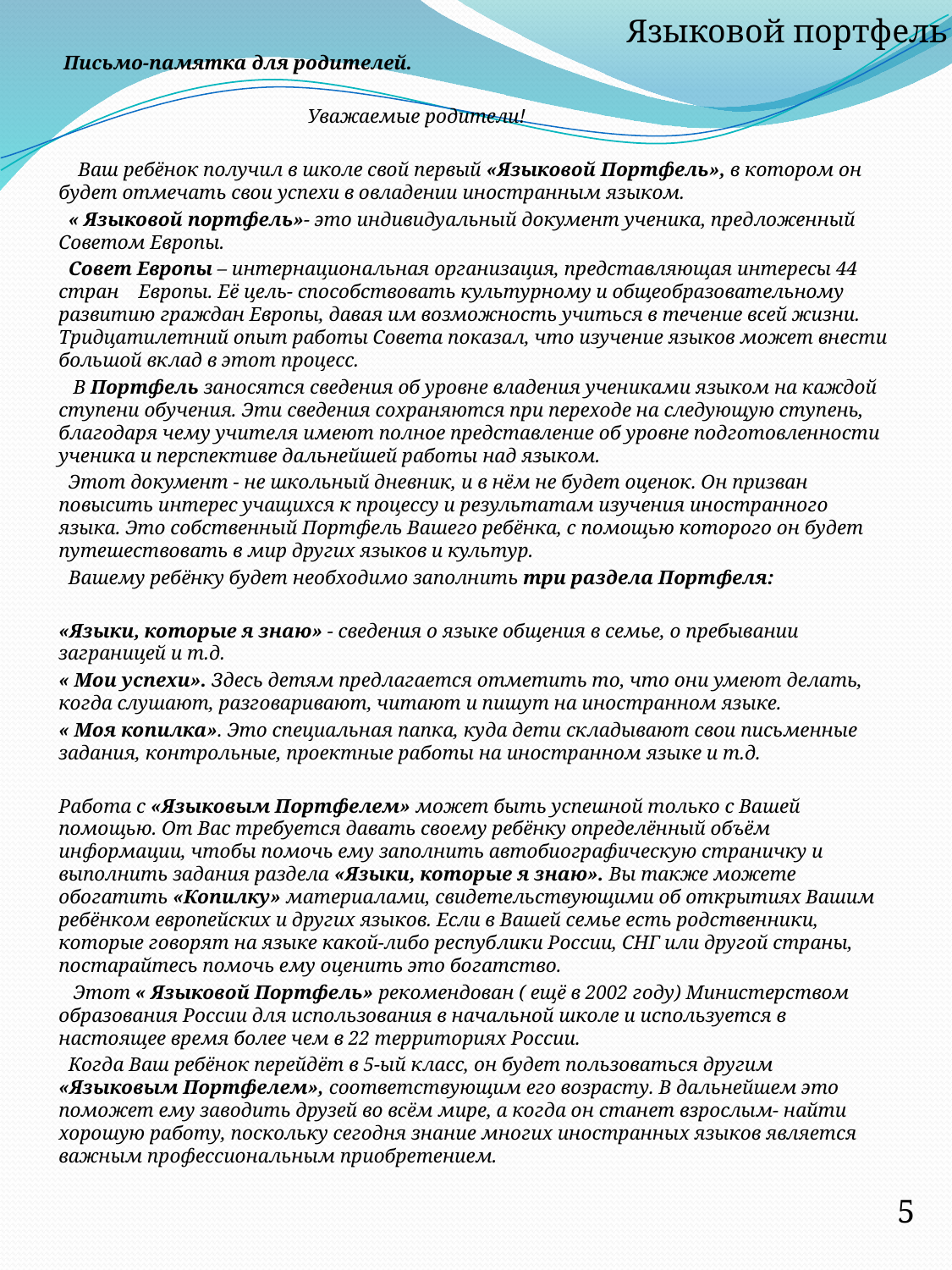

Языковой портфель
 Письмо-памятка для родителей.

                                	Уважаемые родители!

    Ваш ребёнок получил в школе свой первый «Языковой Портфель», в котором он будет отмечать свои успехи в овладении иностранным языком.
  « Языковой портфель»- это индивидуальный документ ученика, предложенный Советом Европы.
  Совет Европы – интернациональная организация, представляющая интересы 44 стран    Европы. Её цель- способствовать культурному и общеобразовательному развитию граждан Европы, давая им возможность учиться в течение всей жизни. Тридцатилетний опыт работы Совета показал, что изучение языков может внести большой вклад в этот процесс.
   В Портфель заносятся сведения об уровне владения учениками языком на каждой ступени обучения. Эти сведения сохраняются при переходе на следующую ступень, благодаря чему учителя имеют полное представление об уровне подготовленности ученика и перспективе дальнейшей работы над языком.
  Этот документ - не школьный дневник, и в нём не будет оценок. Он призван повысить интерес учащихся к процессу и результатам изучения иностранного языка. Это собственный Портфель Вашего ребёнка, с помощью которого он будет путешествовать в мир других языков и культур.
  Вашему ребёнку будет необходимо заполнить три раздела Портфеля:

«Языки, которые я знаю» - сведения о языке общения в семье, о пребывании заграницей и т.д.
« Мои успехи». Здесь детям предлагается отметить то, что они умеют делать, когда слушают, разговаривают, читают и пишут на иностранном языке.
« Моя копилка». Это специальная папка, куда дети складывают свои письменные задания, контрольные, проектные работы на иностранном языке и т.д.

Работа с «Языковым Портфелем» может быть успешной только с Вашей помощью. От Вас требуется давать своему ребёнку определённый объём информации, чтобы помочь ему заполнить автобиографическую страничку и выполнить задания раздела «Языки, которые я знаю». Вы также можете обогатить «Копилку» материалами, свидетельствующими об открытиях Вашим ребёнком европейских и других языков. Если в Вашей семье есть родственники, которые говорят на языке какой-либо республики России, СНГ или другой страны, постарайтесь помочь ему оценить это богатство.
   Этот « Языковой Портфель» рекомендован ( ещё в 2002 году) Министерством образования России для использования в начальной школе и используется в настоящее время более чем в 22 территориях России.
  Когда Ваш ребёнок перейдёт в 5-ый класс, он будет пользоваться другим «Языковым Портфелем», соответствующим его возрасту. В дальнейшем это поможет ему заводить друзей во всём мире, а когда он станет взрослым- найти хорошую работу, поскольку сегодня знание многих иностранных языков является важным профессиональным приобретением.

5